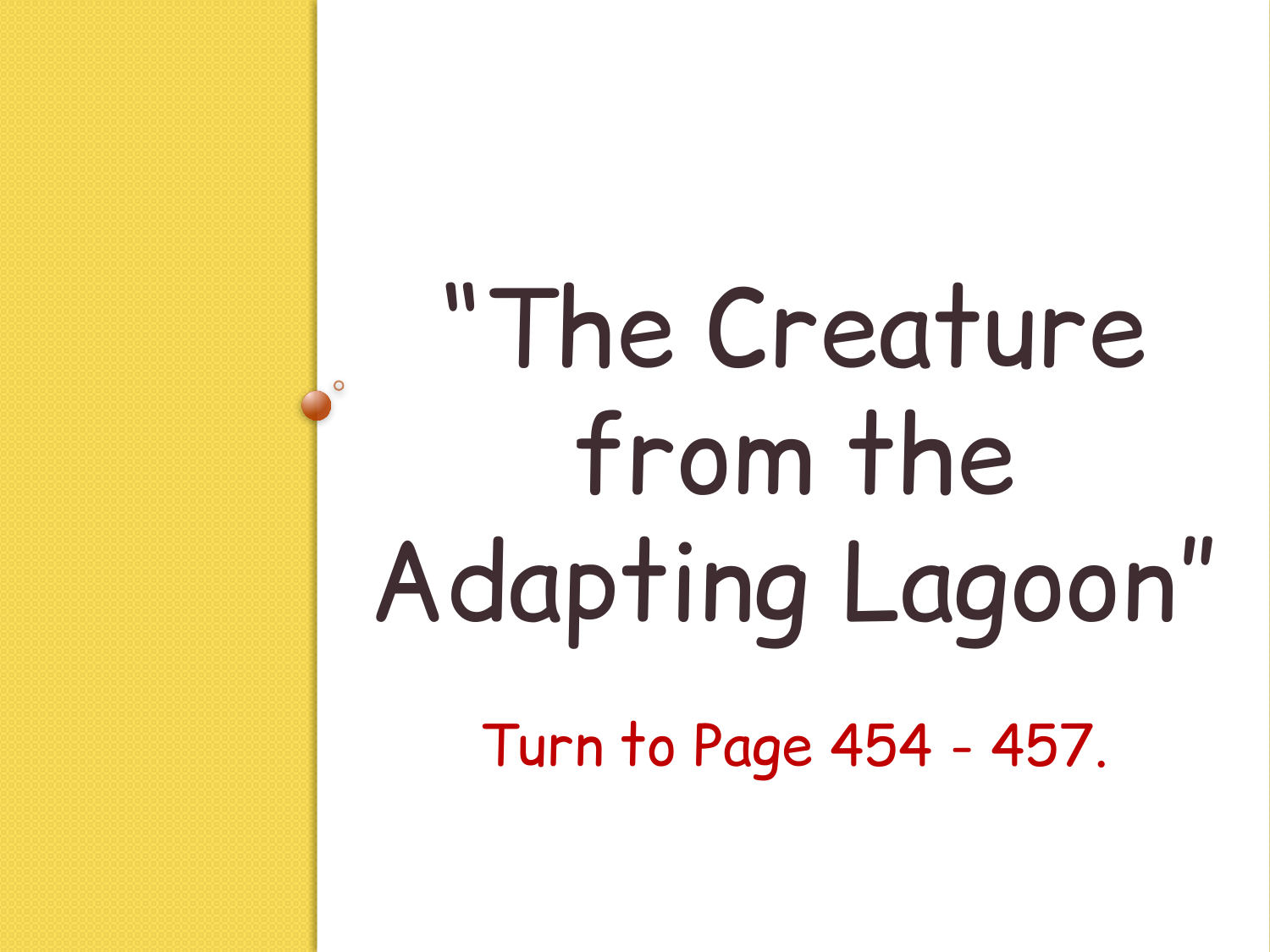

“The Creature from the Adapting Lagoon”
Turn to Page 454 - 457.